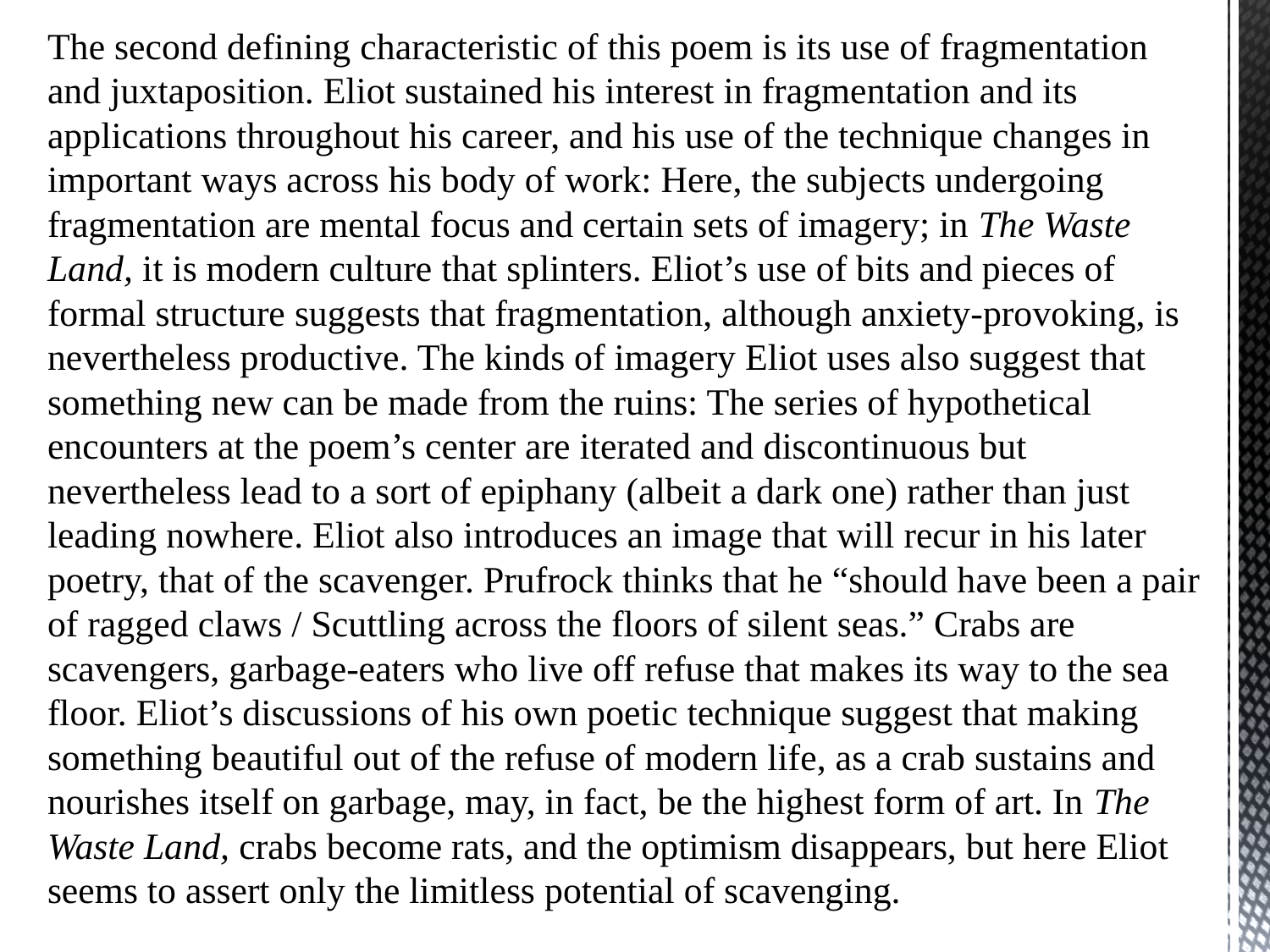

The second defining characteristic of this poem is its use of fragmentation and juxtaposition. Eliot sustained his interest in fragmentation and its applications throughout his career, and his use of the technique changes in important ways across his body of work: Here, the subjects undergoing fragmentation are mental focus and certain sets of imagery; in The Waste Land, it is modern culture that splinters. Eliot’s use of bits and pieces of formal structure suggests that fragmentation, although anxiety-provoking, is nevertheless productive. The kinds of imagery Eliot uses also suggest that something new can be made from the ruins: The series of hypothetical encounters at the poem’s center are iterated and discontinuous but nevertheless lead to a sort of epiphany (albeit a dark one) rather than just leading nowhere. Eliot also introduces an image that will recur in his later poetry, that of the scavenger. Prufrock thinks that he “should have been a pair of ragged claws / Scuttling across the floors of silent seas.” Crabs are scavengers, garbage-eaters who live off refuse that makes its way to the sea floor. Eliot’s discussions of his own poetic technique suggest that making something beautiful out of the refuse of modern life, as a crab sustains and nourishes itself on garbage, may, in fact, be the highest form of art. In The Waste Land, crabs become rats, and the optimism disappears, but here Eliot seems to assert only the limitless potential of scavenging.